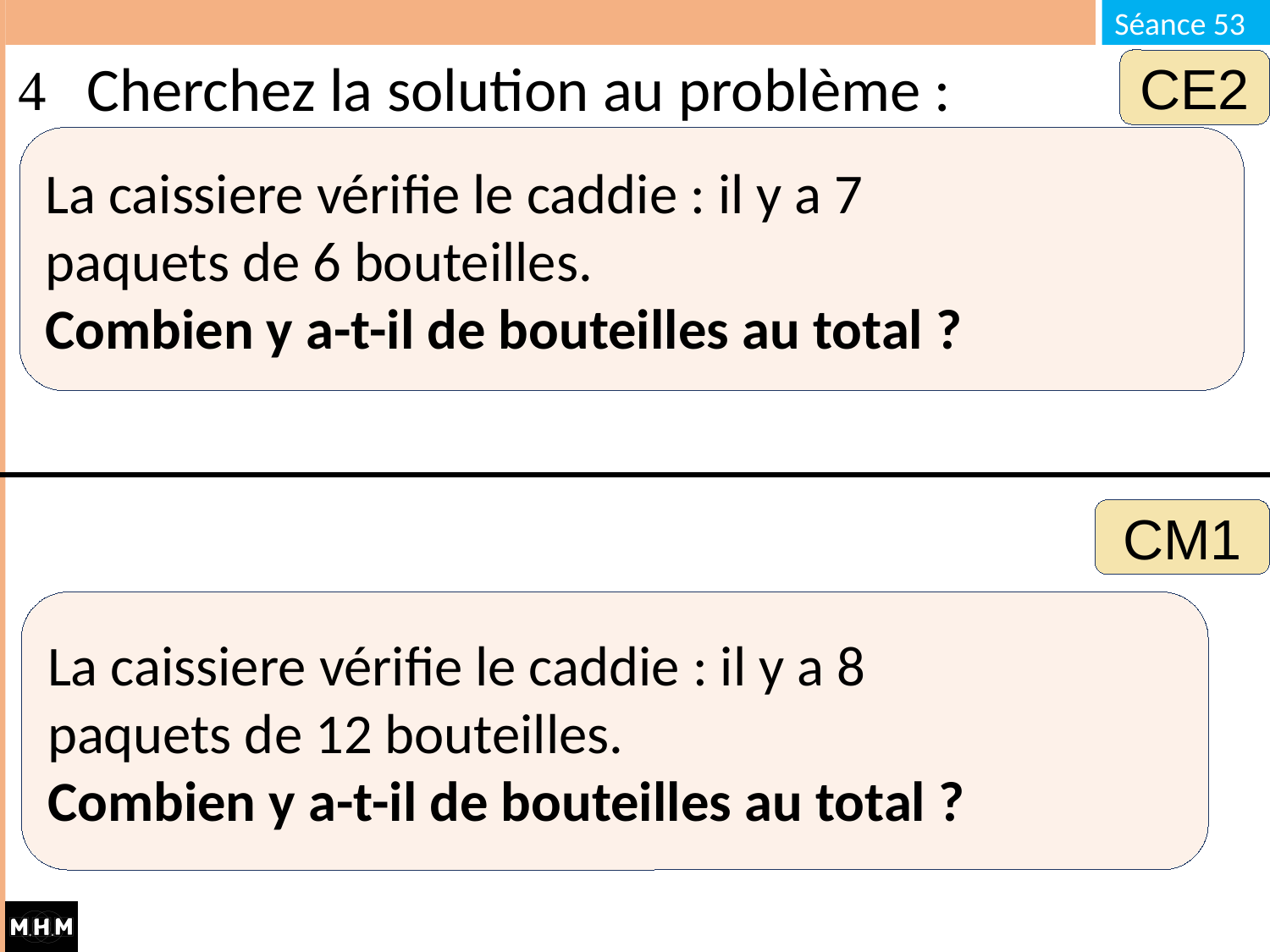

# Cherchez la solution au problème :
CE2
La caissiere vérifie le caddie : il y a 7
paquets de 6 bouteilles.
Combien y a-t-il de bouteilles au total ?

CM1
La caissiere vérifie le caddie : il y a 8
paquets de 12 bouteilles.
Combien y a-t-il de bouteilles au total ?